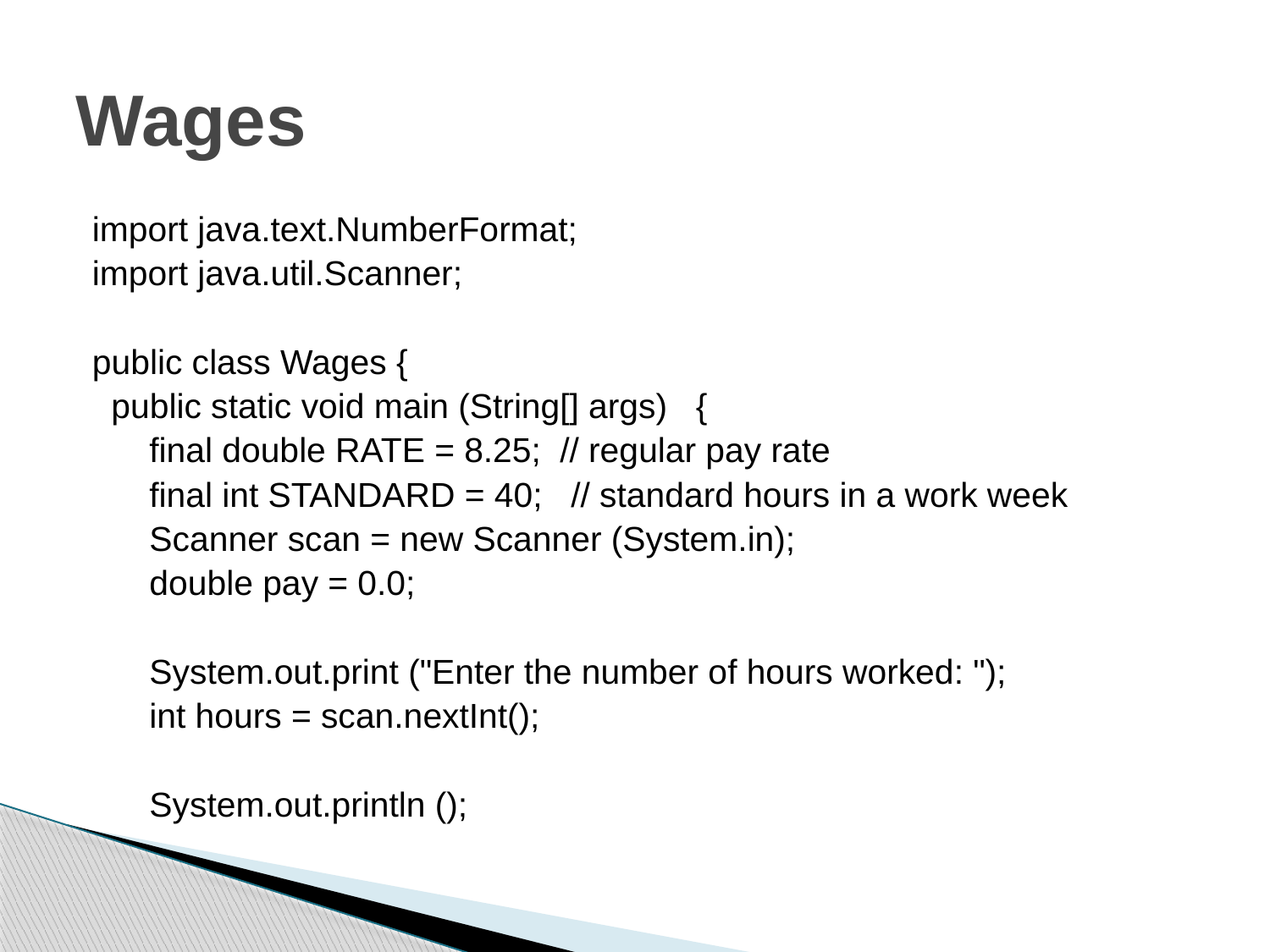

# Wages
import java.text.NumberFormat;
import java.util.Scanner;

public class Wages {
  public static void main (String[] args)   {
      final double RATE = 8.25;  // regular pay rate
      final int STANDARD = 40;   // standard hours in a work week
      Scanner scan = new Scanner (System.in);
      double pay = 0.0;

      System.out.print ("Enter the number of hours worked: ");
      int hours = scan.nextInt();

      System.out.println ();